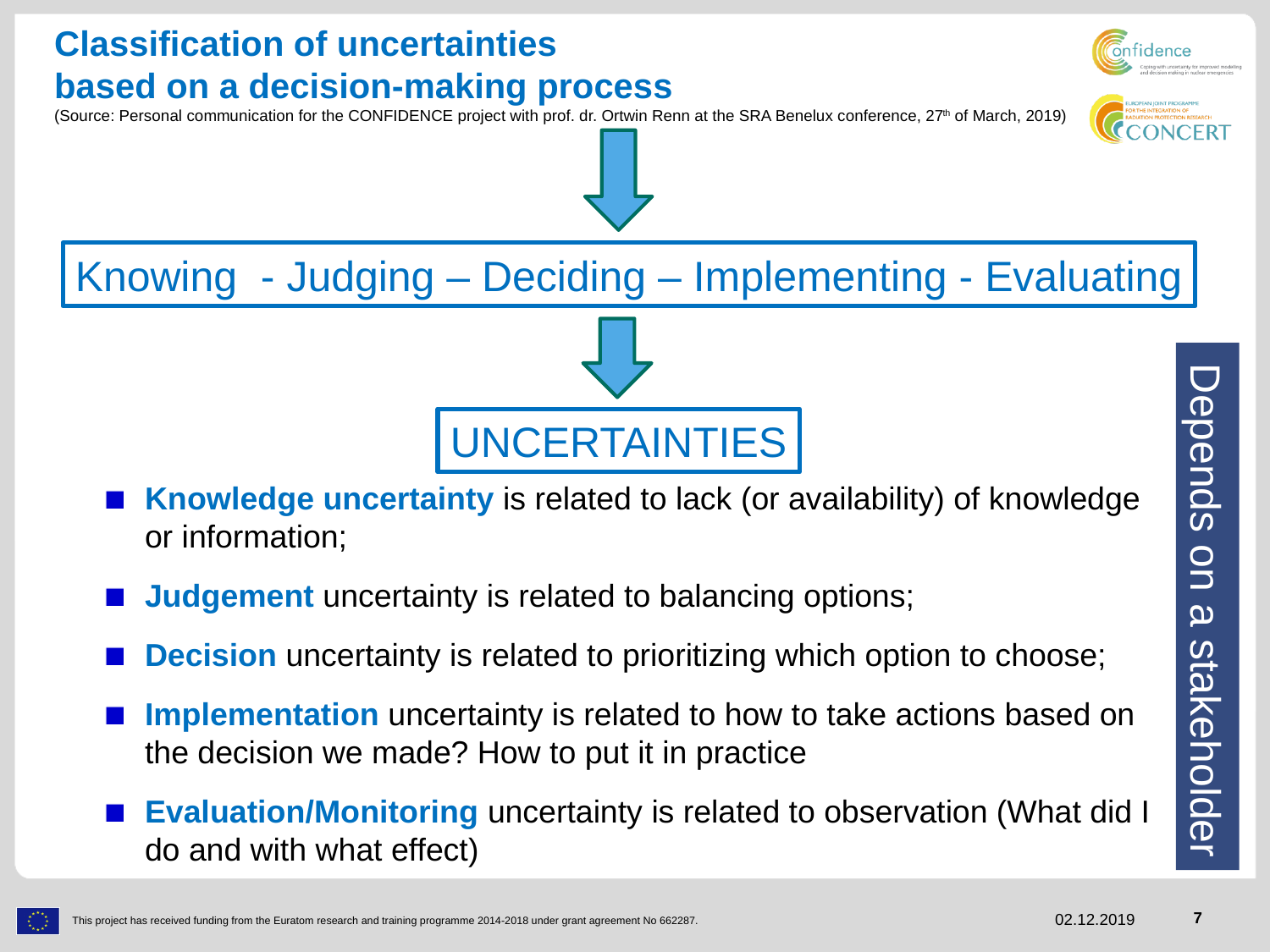

# Classification of uncertainties based on a decision-making process (Source: Personal communication for the CONFIDENCE project with prof. dr. Ortwin Renn at the SRA Benelux conference, 27th of March, 2019)

Knowing  - Judging – Deciding – Implementing - Evaluating

UNCERTAINTIES

Knowledge uncertainty is related to lack (or availability) of knowledge or information;
Judgement uncertainty is related to balancing options;
Decision uncertainty is related to prioritizing which option to choose;
Implementation uncertainty is related to how to take actions based on the decision we made? How to put it in practice
Evaluation/Monitoring uncertainty is related to observation (What did I do and with what effect)

 Depends on a stakeholder